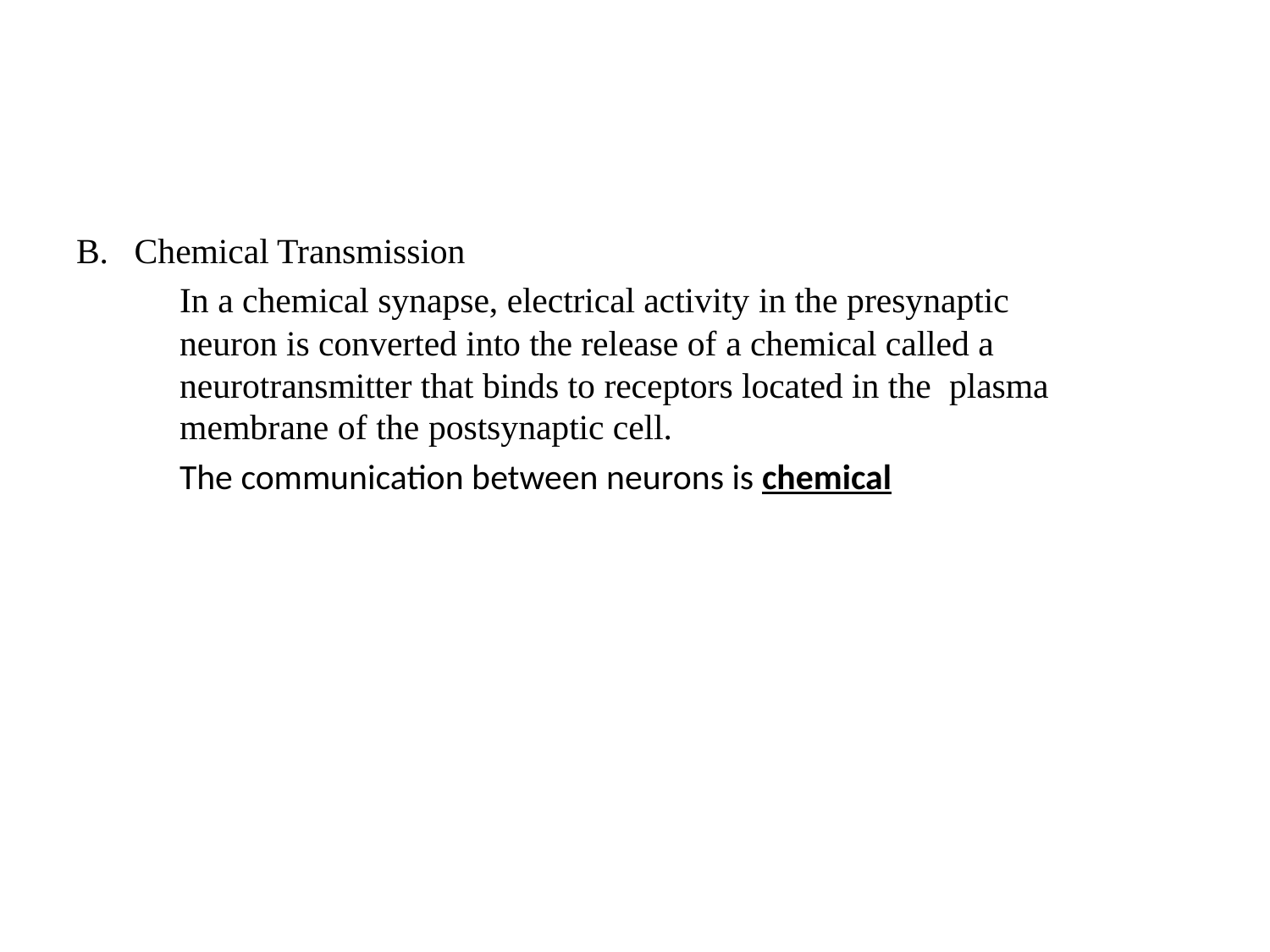

B.   Chemical Transmission
	In a chemical synapse, electrical activity in the presynaptic  neuron is converted into the release of a chemical called a  neurotransmitter that binds to receptors located in the  plasma membrane of the postsynaptic cell.
	The communication between neurons is chemical